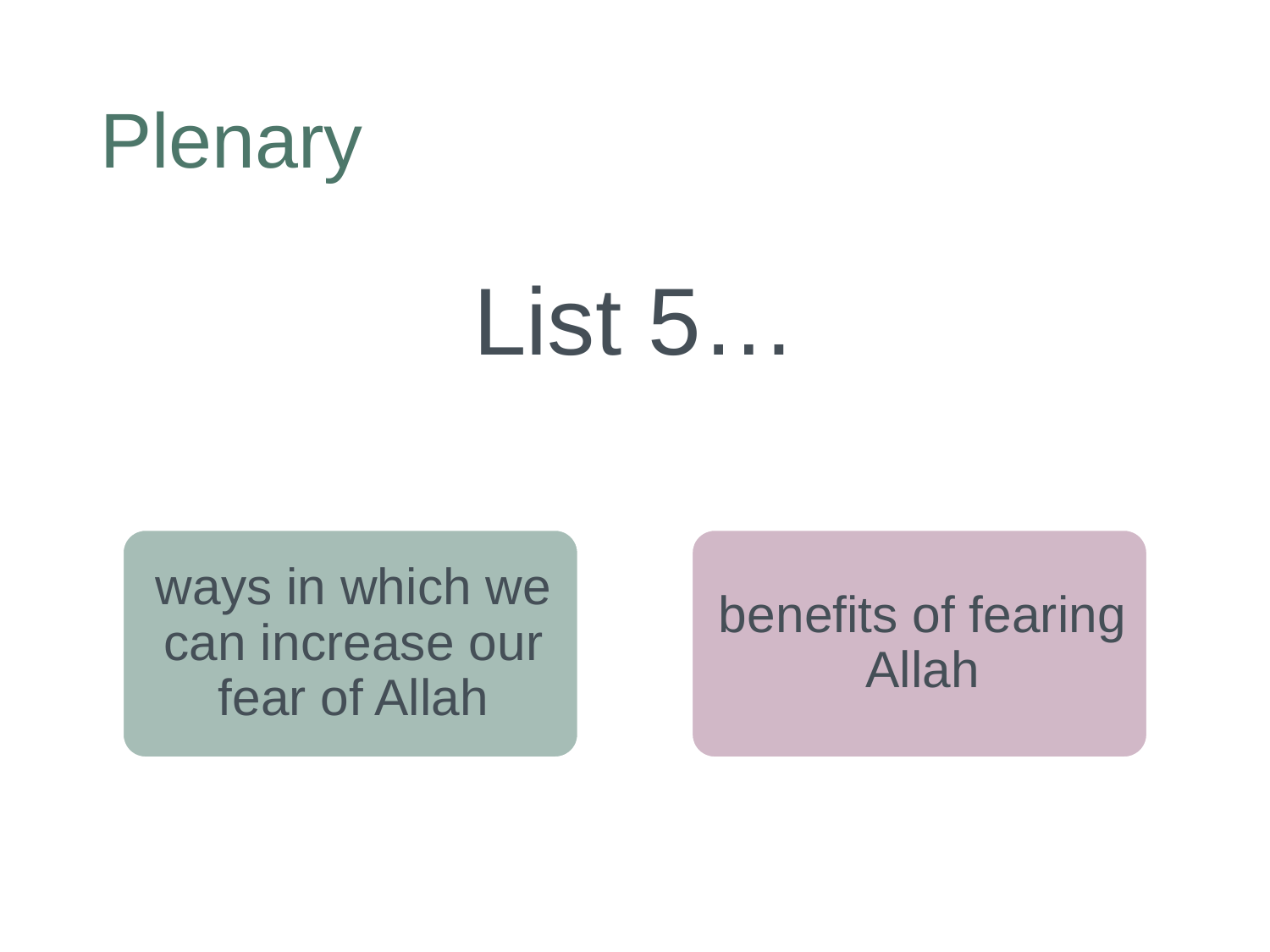

# Plenary
List 5…

ways in which we can increase our fear of Allah
benefits of fearing Allah